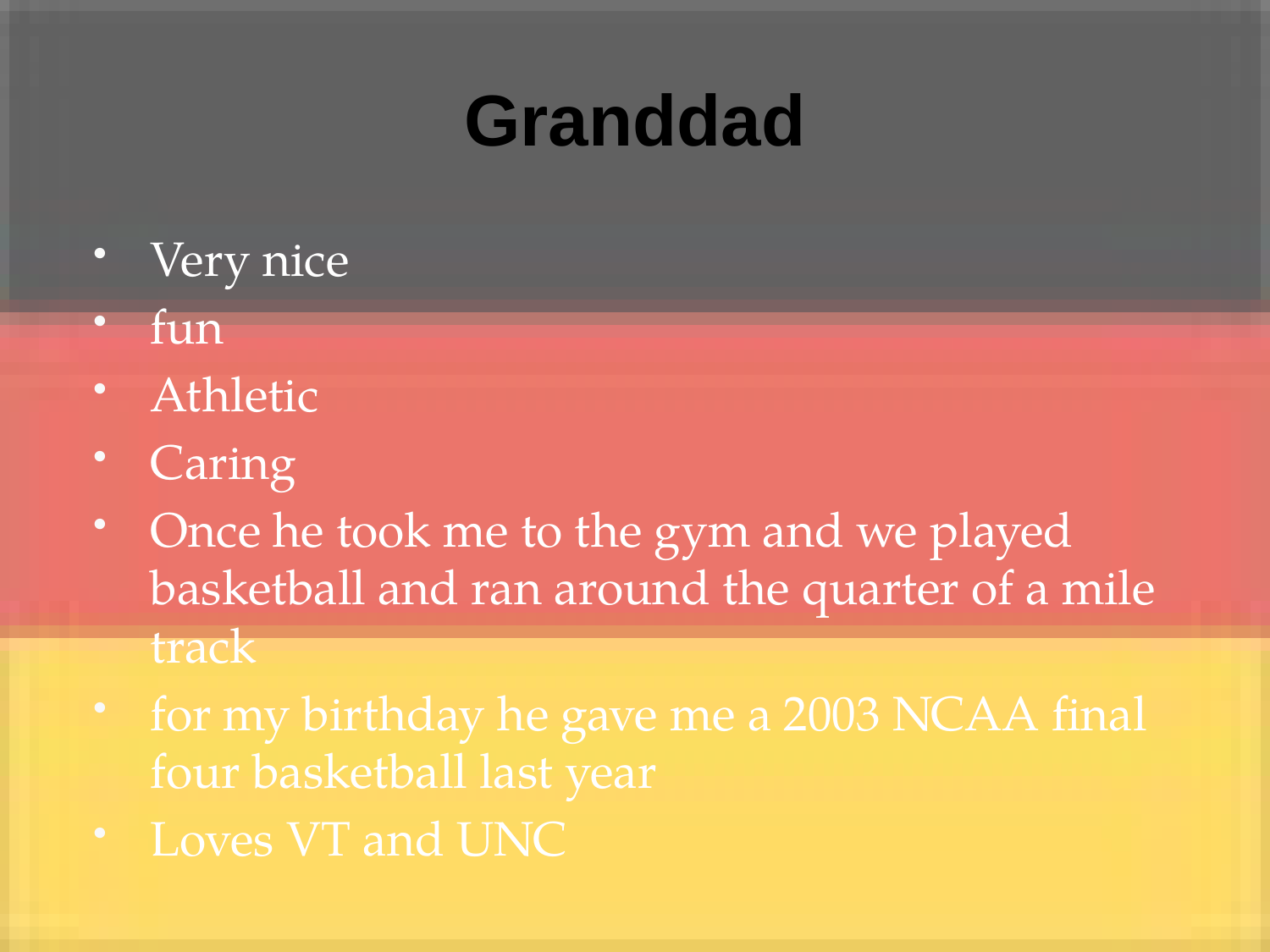

# Granddad
Very nice
fun
Athletic
Caring
Once he took me to the gym and we played basketball and ran around the quarter of a mile track
for my birthday he gave me a 2003 NCAA final four basketball last year
Loves VT and UNC